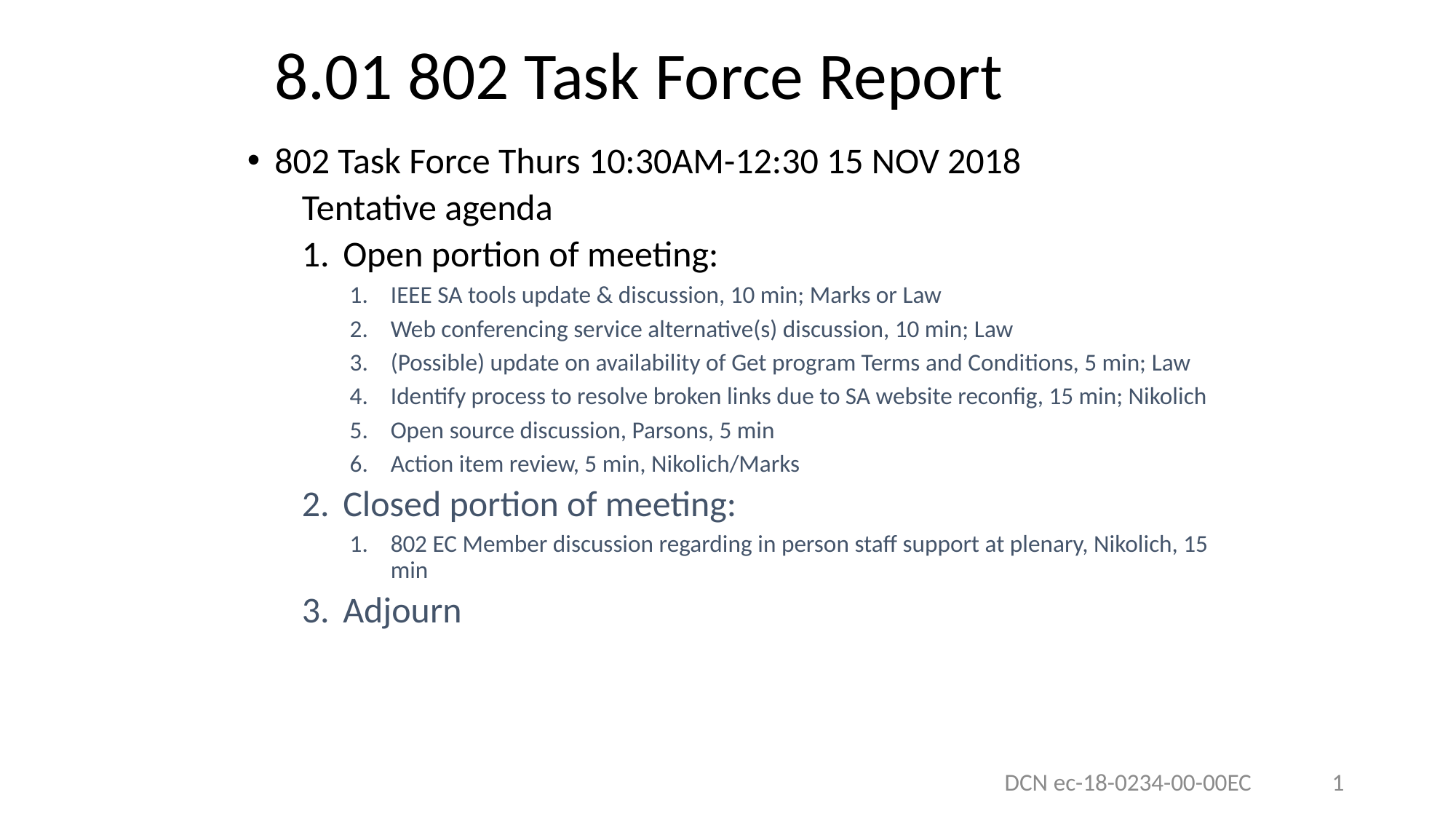

# 8.01 802 Task Force Report
802 Task Force Thurs 10:30AM-12:30 15 NOV 2018
Tentative agenda
Open portion of meeting:
IEEE SA tools update & discussion, 10 min; Marks or Law
Web conferencing service alternative(s) discussion, 10 min; Law
(Possible) update on availability of Get program Terms and Conditions, 5 min; Law
Identify process to resolve broken links due to SA website reconfig, 15 min; Nikolich
Open source discussion, Parsons, 5 min
Action item review, 5 min, Nikolich/Marks
Closed portion of meeting:
802 EC Member discussion regarding in person staff support at plenary, Nikolich, 15 min
Adjourn

DCN ec-18-0234-00-00EC	1